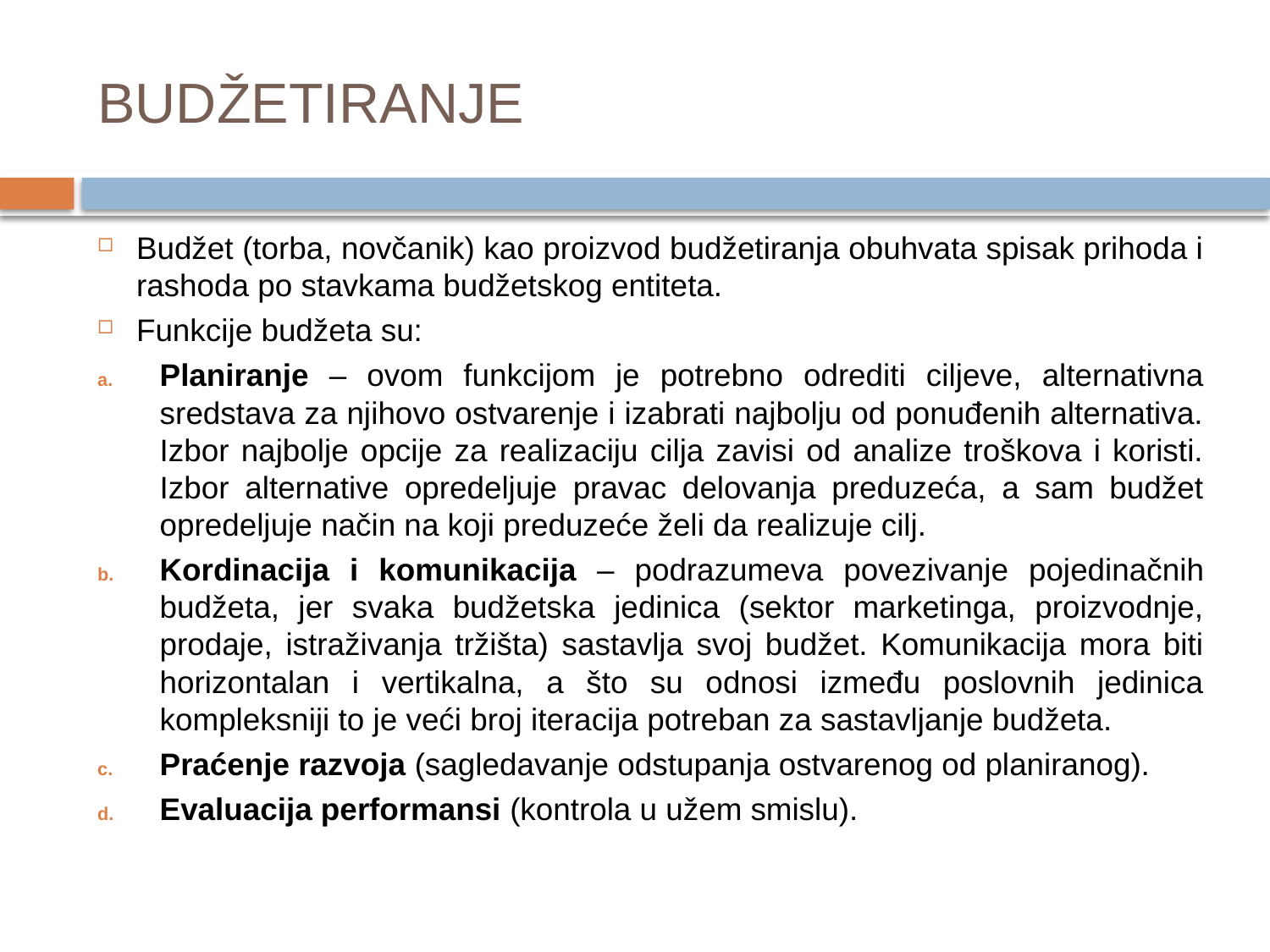

# BUDŽETIRANJE
Budžet (torba, novčanik) kao proizvod budžetiranja obuhvata spisak prihoda i rashoda po stavkama budžetskog entiteta.
Funkcije budžeta su:
Planiranje – ovom funkcijom je potrebno odrediti ciljeve, alternativna sredstava za njihovo ostvarenje i izabrati najbolju od ponuđenih alternativa. Izbor najbolje opcije za realizaciju cilja zavisi od analize troškova i koristi. Izbor alternative opredeljuje pravac delovanja preduzeća, a sam budžet opredeljuje način na koji preduzeće želi da realizuje cilj.
Kordinacija i komunikacija – podrazumeva povezivanje pojedinačnih budžeta, jer svaka budžetska jedinica (sektor marketinga, proizvodnje, prodaje, istraživanja tržišta) sastavlja svoj budžet. Komunikacija mora biti horizontalan i vertikalna, a što su odnosi između poslovnih jedinica kompleksniji to je veći broj iteracija potreban za sastavljanje budžeta.
Praćenje razvoja (sagledavanje odstupanja ostvarenog od planiranog).
Evaluacija performansi (kontrola u užem smislu).